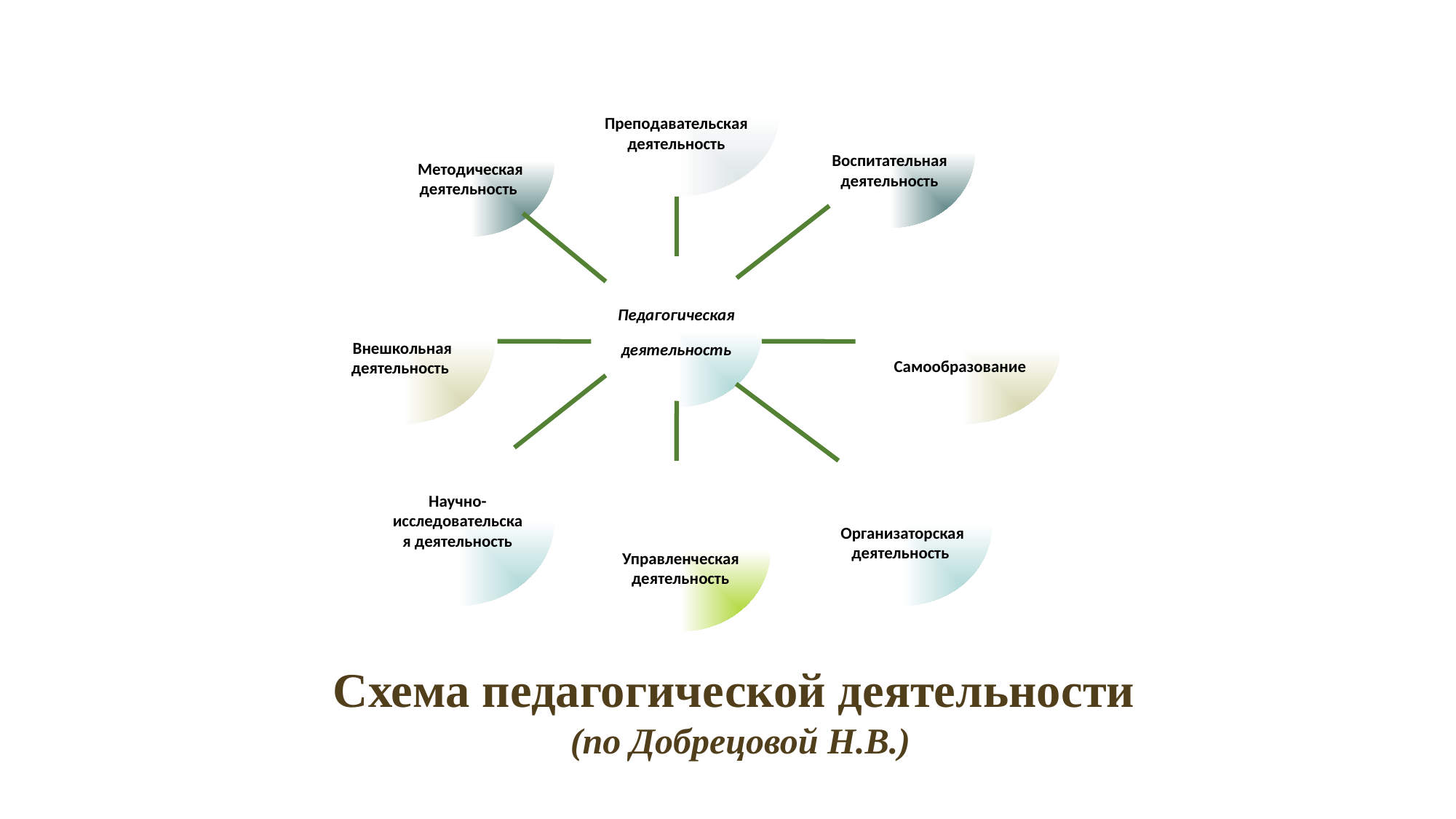

Преподавательская деятельность

Воспитательная деятельность

Методическая деятельность
Педагогическая
 деятельность

Внешкольная деятельность

Самообразование
Научно-исследовательская деятельность

Организаторская деятельность

Управленческая деятельность
Схема педагогической деятельности
(по Добрецовой Н.В.)